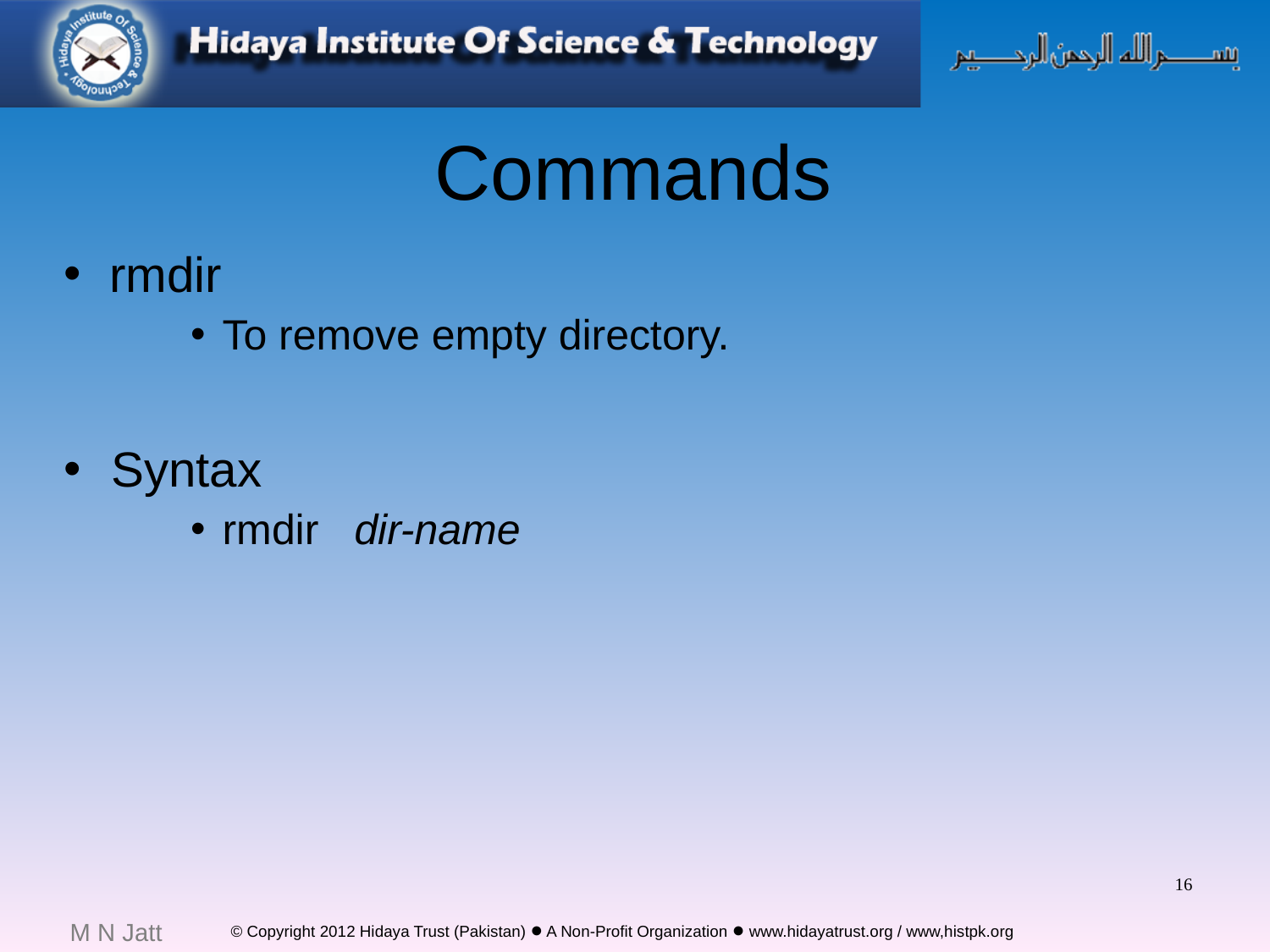

# Commands
rmdir
To remove empty directory.

Syntax
rmdir   dir-name

16